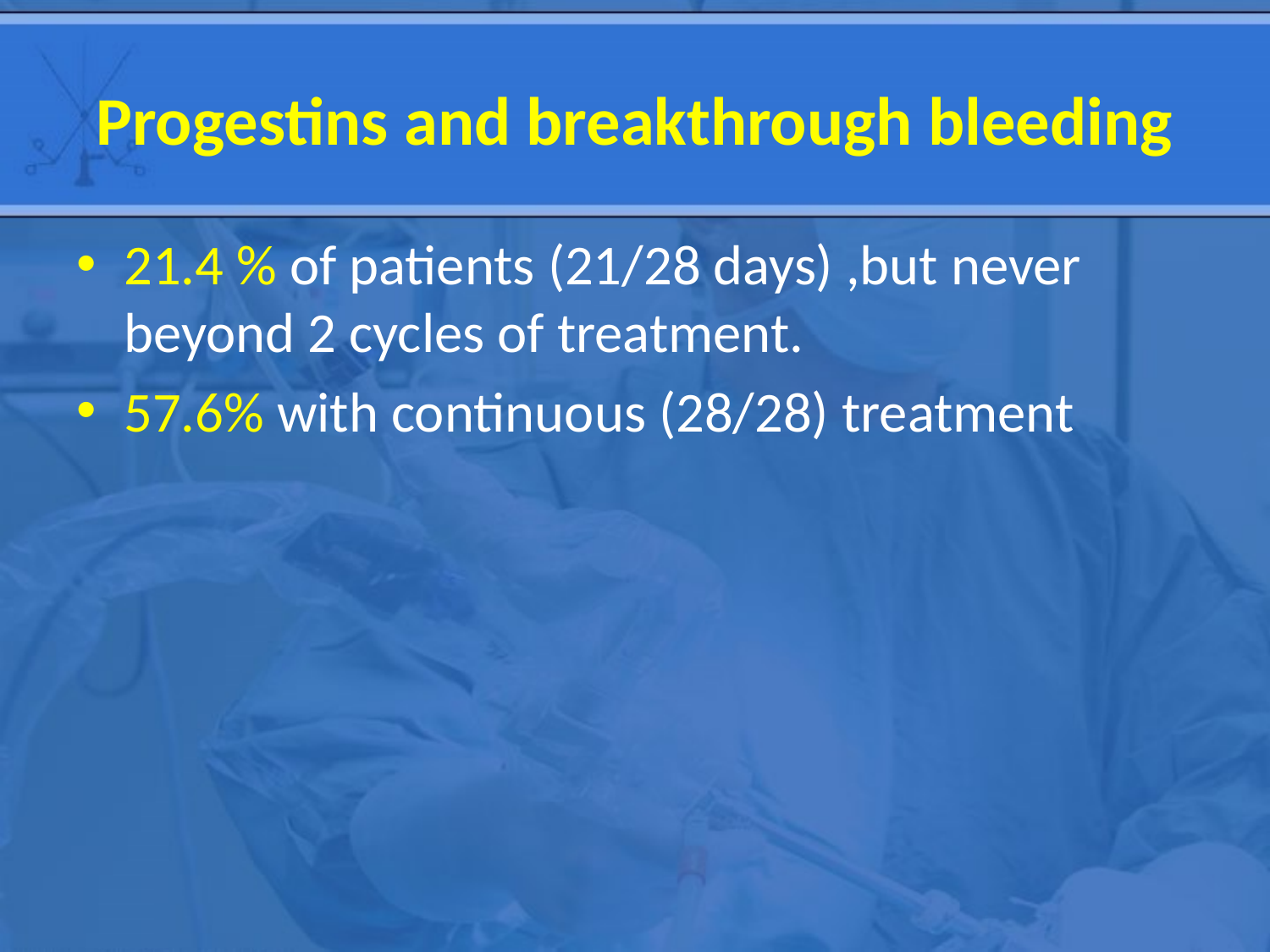

# Progestins and breakthrough bleeding
21.4 % of patients (21/28 days) ,but never beyond 2 cycles of treatment.
57.6% with continuous (28/28) treatment